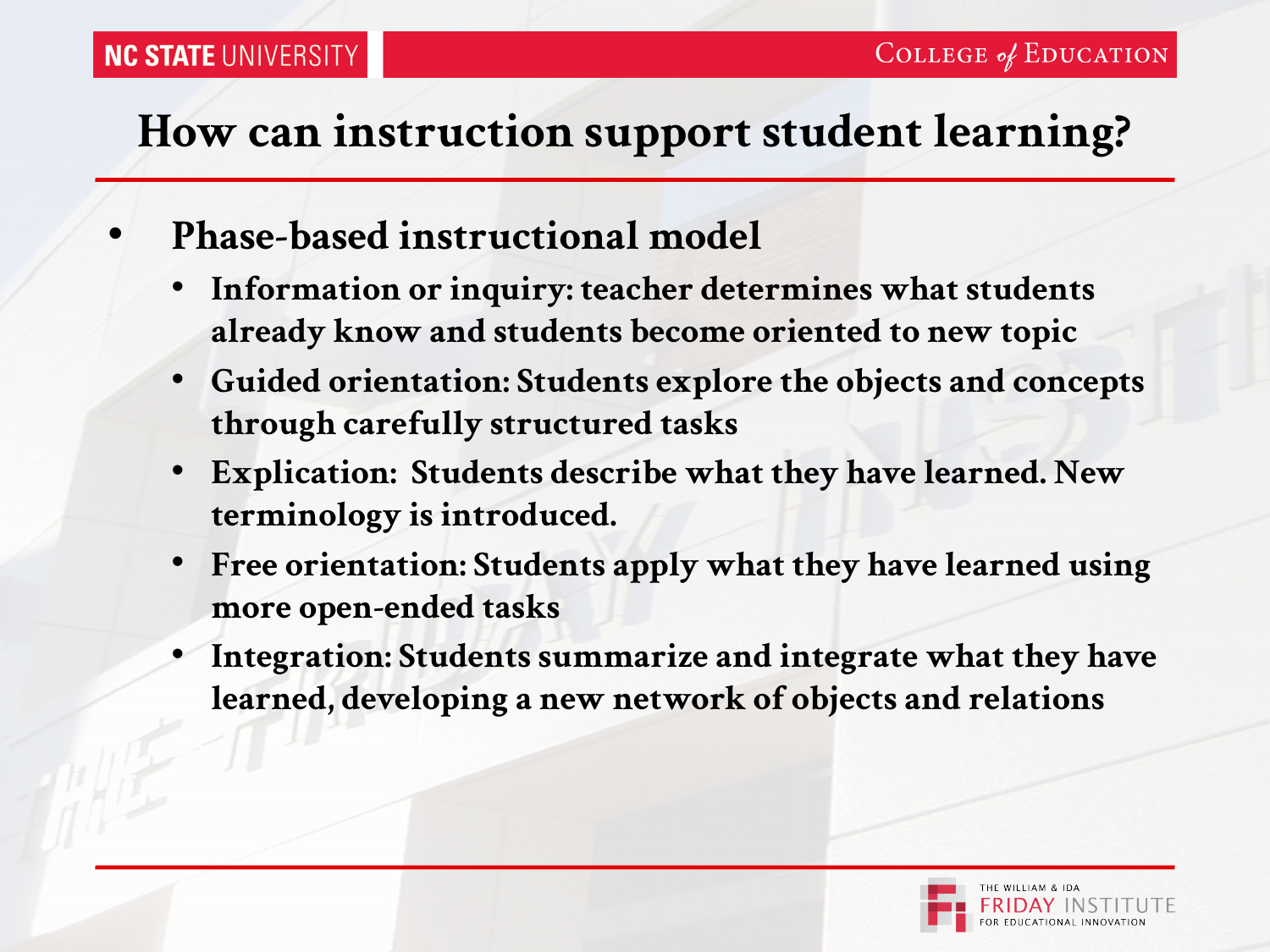

# How can instruction support student learning?
Phase-based instructional model
Information or inquiry: teacher determines what students already know and students become oriented to new topic
Guided orientation: Students explore the objects and concepts through carefully structured tasks
Explication:  Students describe what they have learned. New terminology is introduced.
Free orientation: Students apply what they have learned using more open-ended tasks
Integration: Students summarize and integrate what they have learned, developing a new network of objects and relations